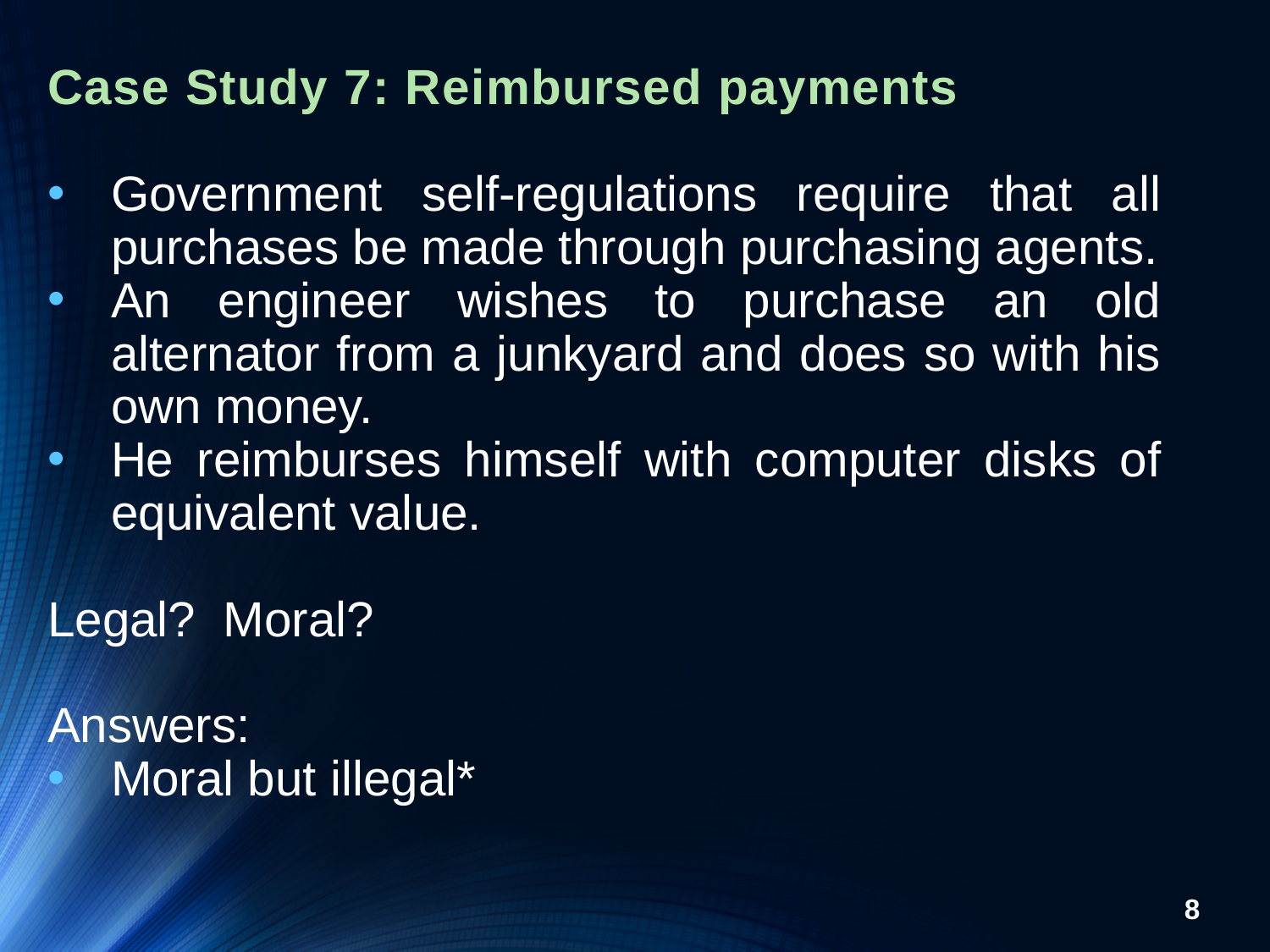

Case Study 7: Reimbursed payments

Government self-regulations require that all purchases be made through purchasing agents.
An engineer wishes to purchase an old alternator from a junkyard and does so with his own money.
He reimburses himself with computer disks of equivalent value.
Legal?  Moral?
Answers:
Moral but illegal*
8